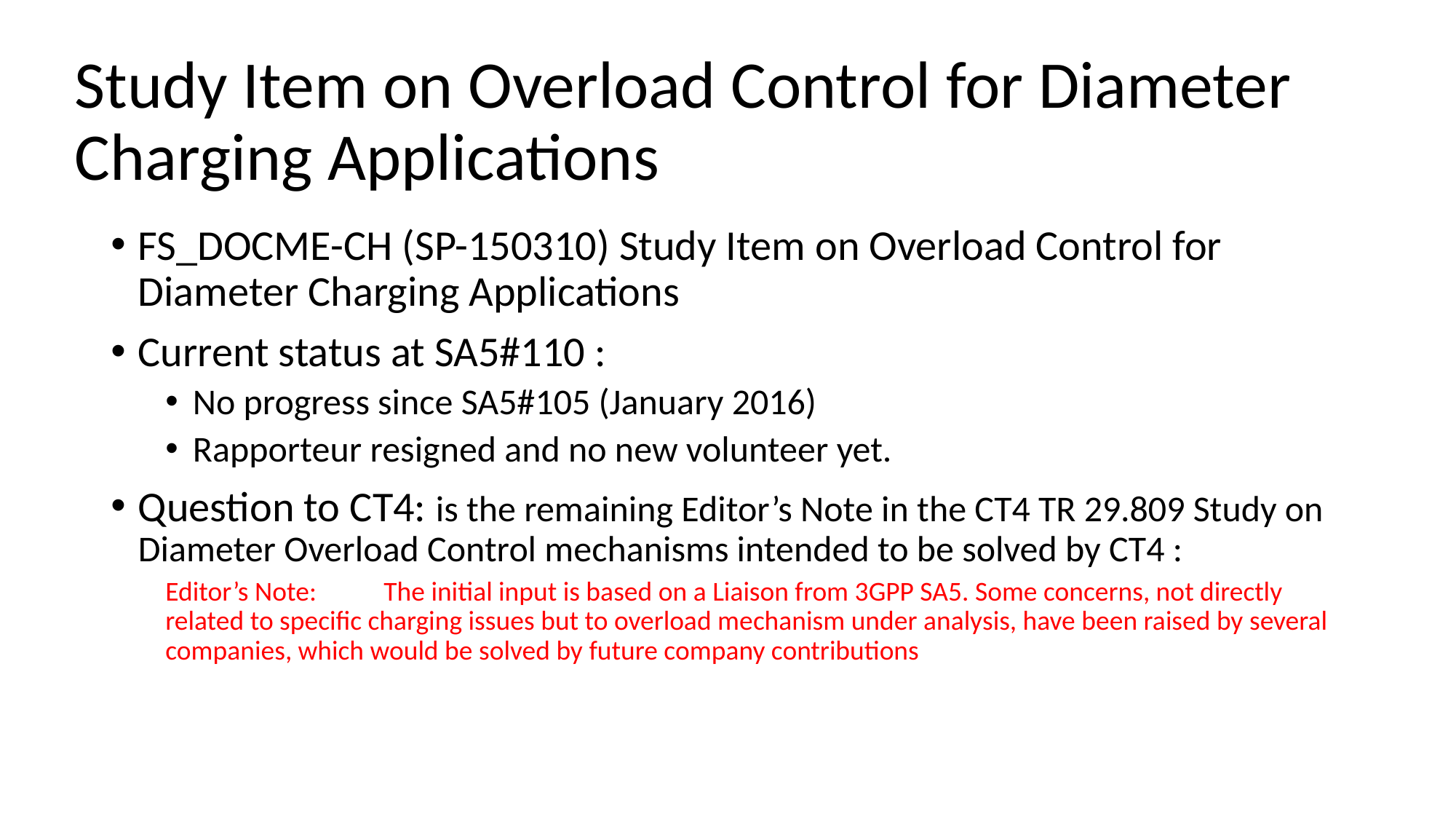

# Study Item on Overload Control for Diameter Charging Applications
FS_DOCME-CH (SP-150310) Study Item on Overload Control for Diameter Charging Applications
Current status at SA5#110 :
No progress since SA5#105 (January 2016)
Rapporteur resigned and no new volunteer yet.
Question to CT4: is the remaining Editor’s Note in the CT4 TR 29.809 Study on Diameter Overload Control mechanisms intended to be solved by CT4 :
Editor’s Note:	The initial input is based on a Liaison from 3GPP SA5. Some concerns, not directly related to specific charging issues but to overload mechanism under analysis, have been raised by several companies, which would be solved by future company contributions